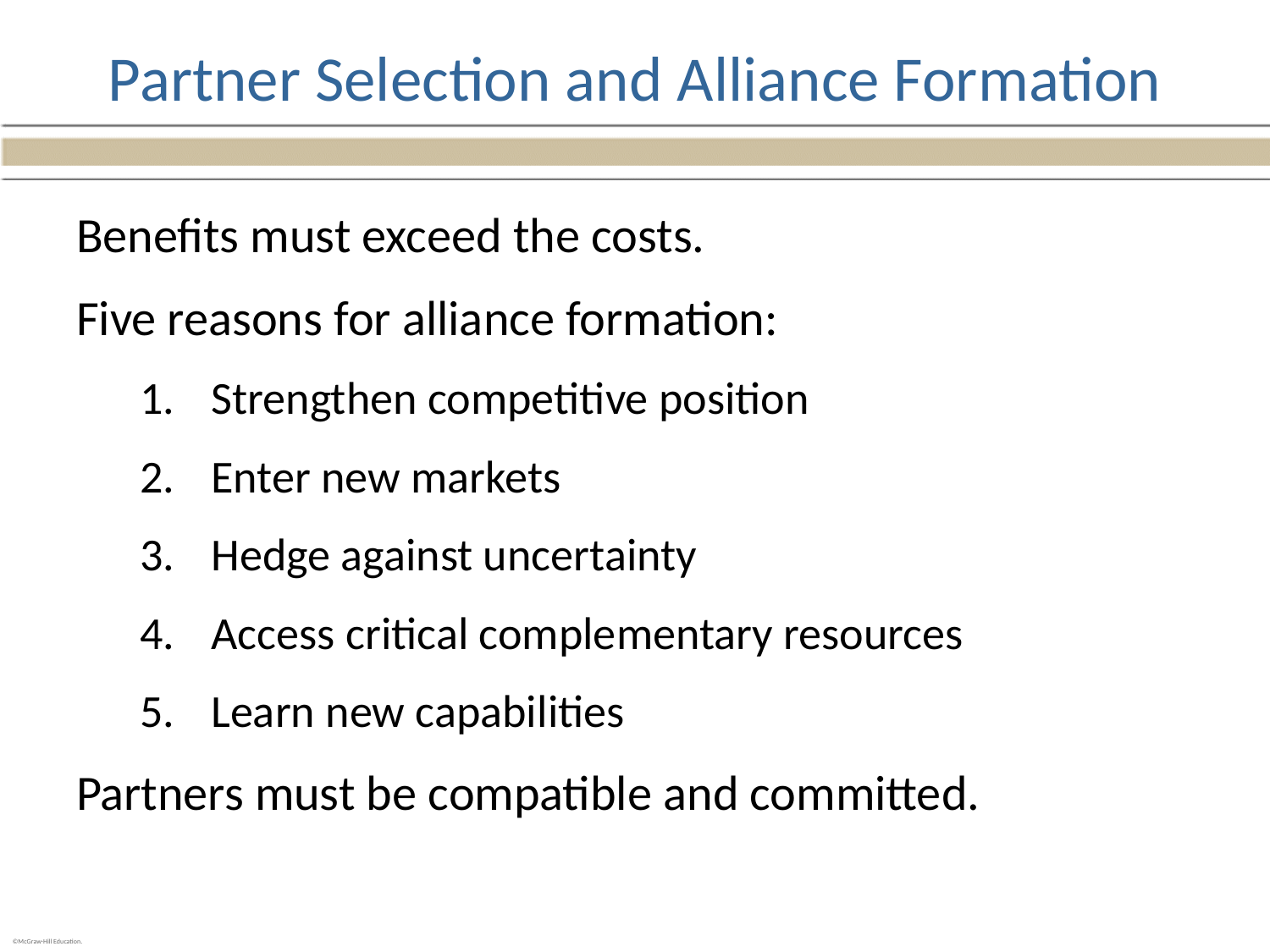

# Partner Selection and Alliance Formation
Benefits must exceed the costs.
Five reasons for alliance formation:
Strengthen competitive position
Enter new markets
Hedge against uncertainty
Access critical complementary resources
Learn new capabilities
Partners must be compatible and committed.